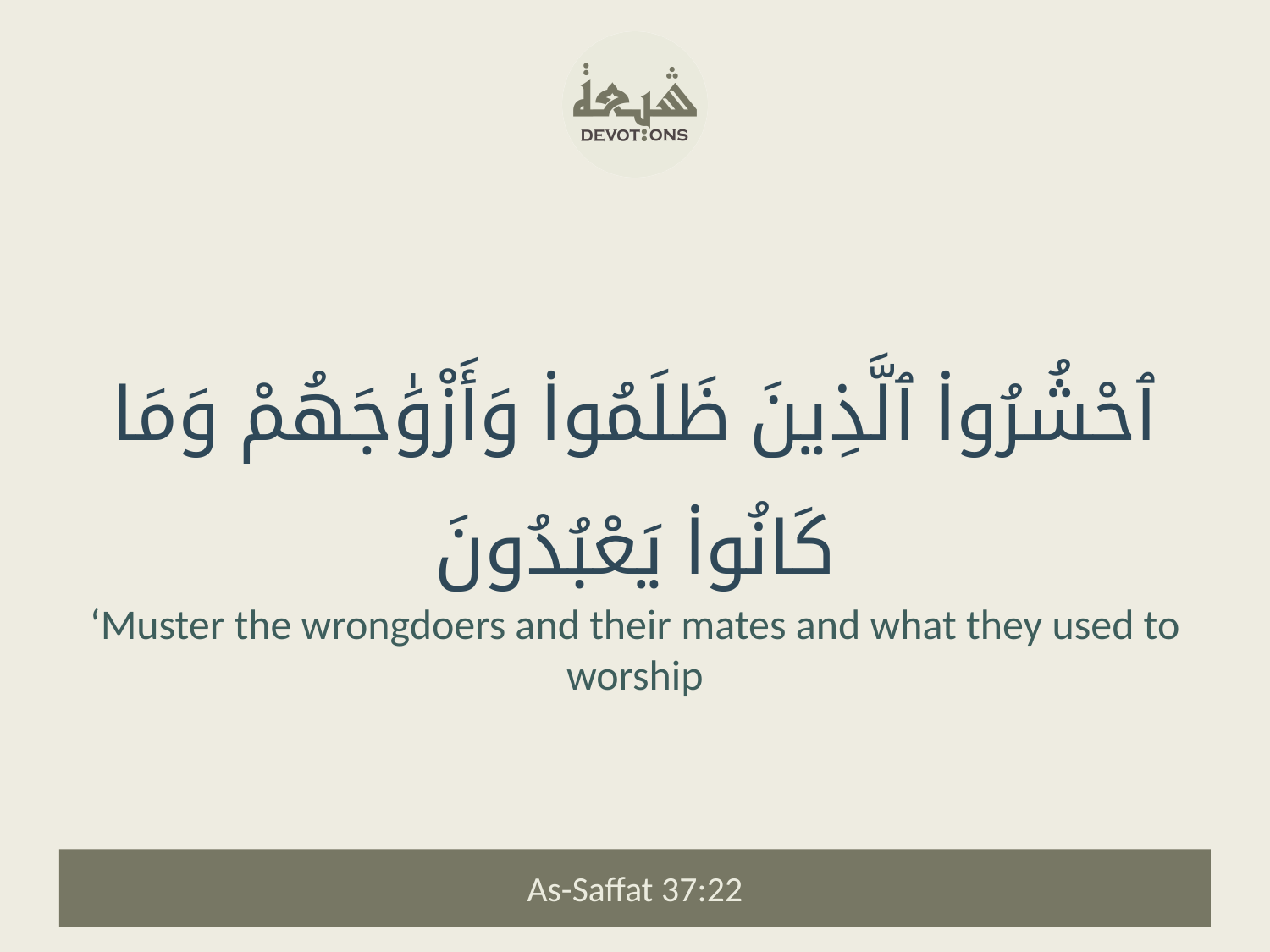

ٱحْشُرُوا۟ ٱلَّذِينَ ظَلَمُوا۟ وَأَزْوَٰجَهُمْ وَمَا كَانُوا۟ يَعْبُدُونَ
‘Muster the wrongdoers and their mates and what they used to worship
As-Saffat 37:22